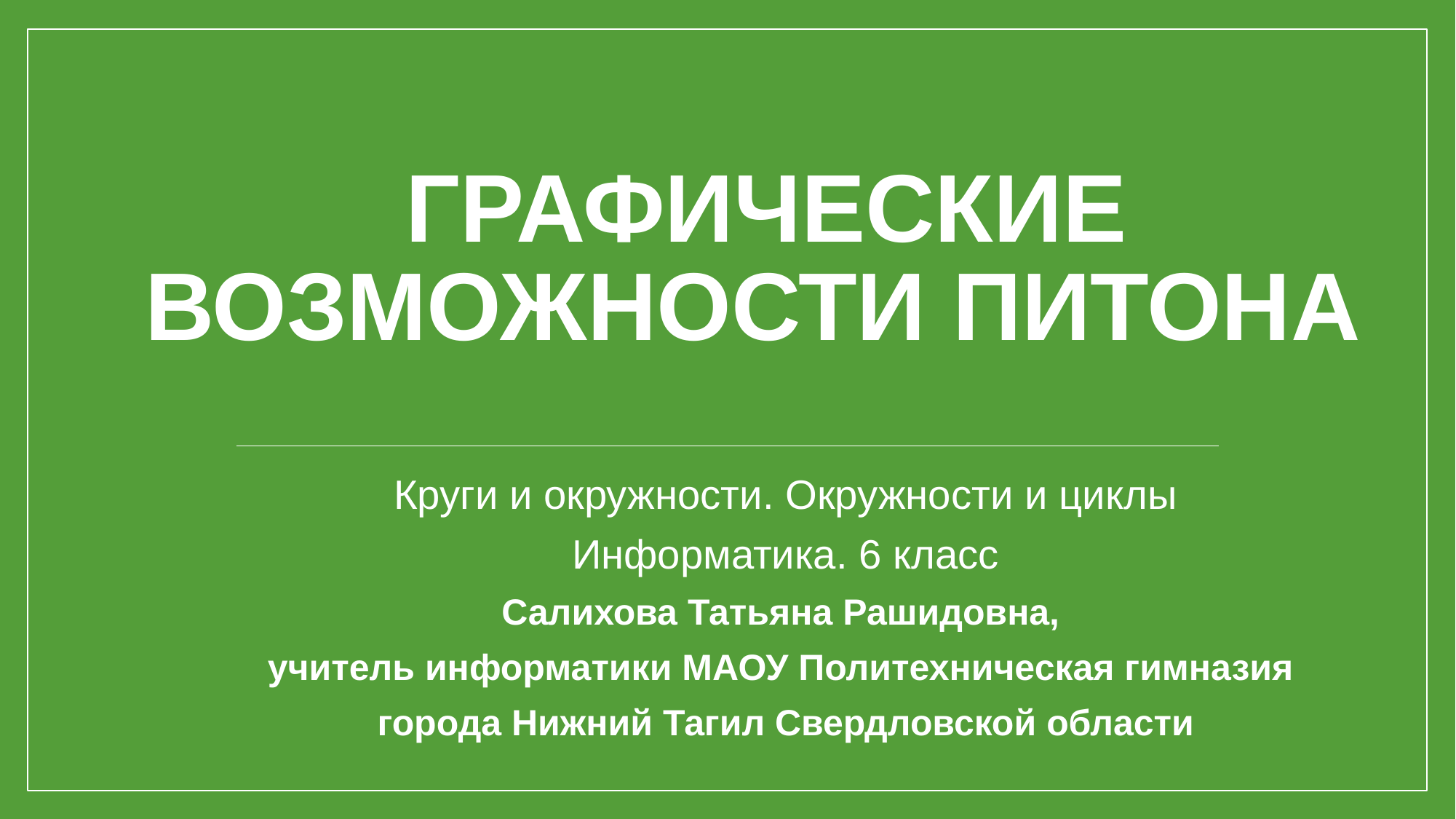

# Графические возможности Питона
Круги и окружности. Окружности и циклы
Информатика. 6 класс
Салихова Татьяна Рашидовна,
учитель информатики МАОУ Политехническая гимназия
города Нижний Тагил Свердловской области